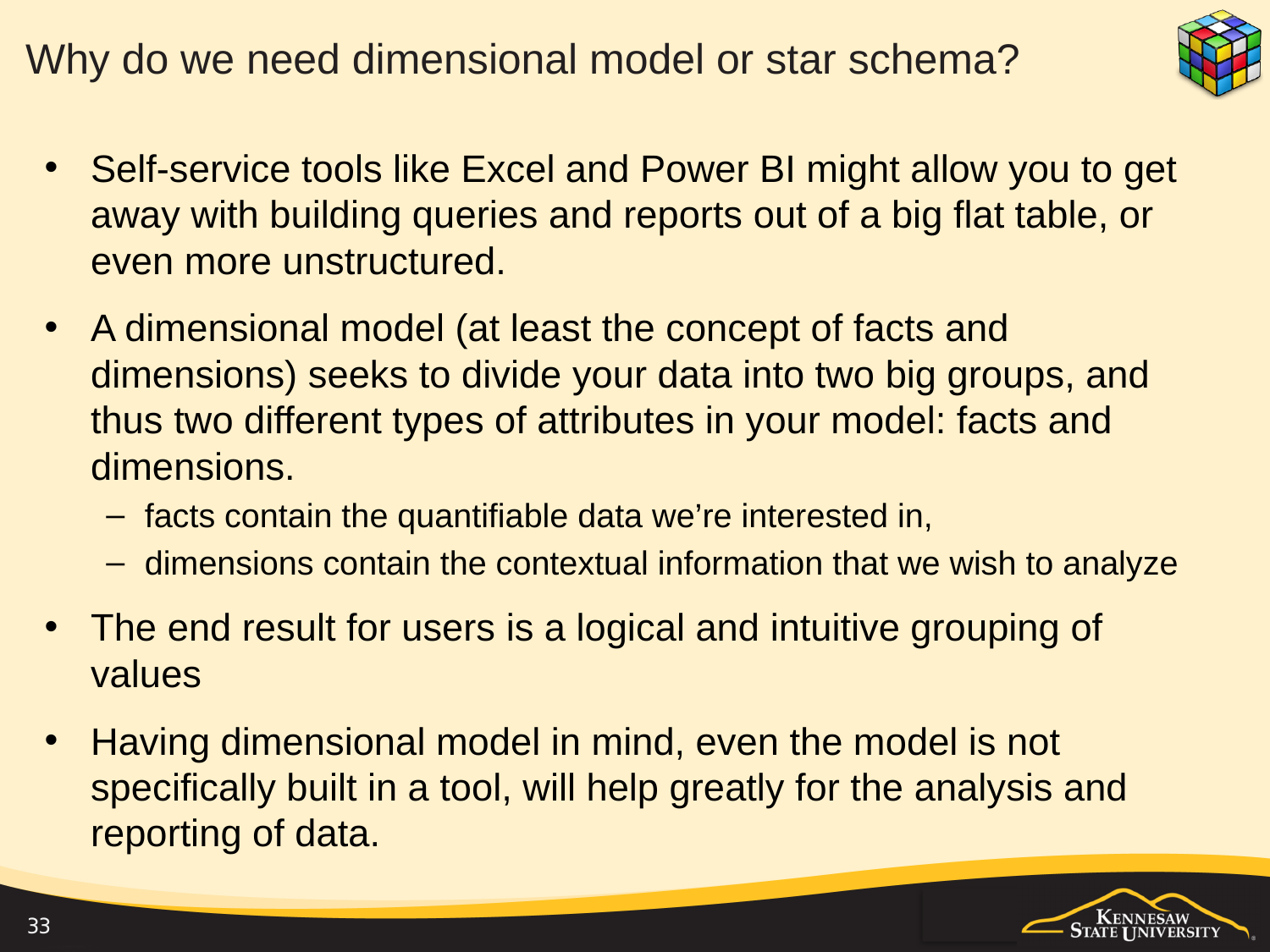

# Why do we need dimensional model or star schema?
Self-service tools like Excel and Power BI might allow you to get away with building queries and reports out of a big flat table, or even more unstructured.
A dimensional model (at least the concept of facts and dimensions) seeks to divide your data into two big groups, and thus two different types of attributes in your model: facts and dimensions.
facts contain the quantifiable data we’re interested in,
dimensions contain the contextual information that we wish to analyze
The end result for users is a logical and intuitive grouping of values
Having dimensional model in mind, even the model is not specifically built in a tool, will help greatly for the analysis and reporting of data.
33